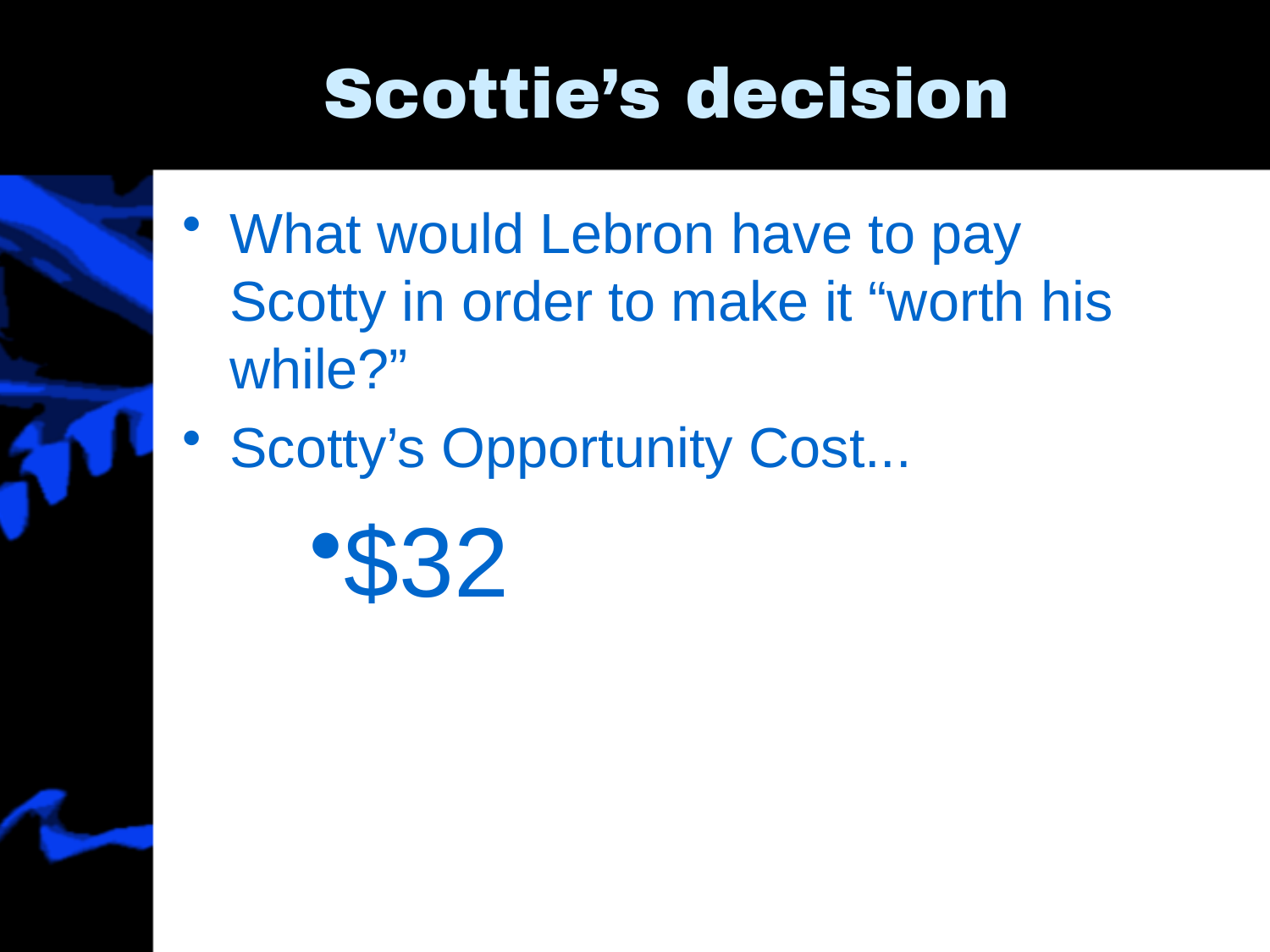

# Scottie’s decision
What would Lebron have to pay Scotty in order to make it “worth his while?”
Scotty’s Opportunity Cost...
$32